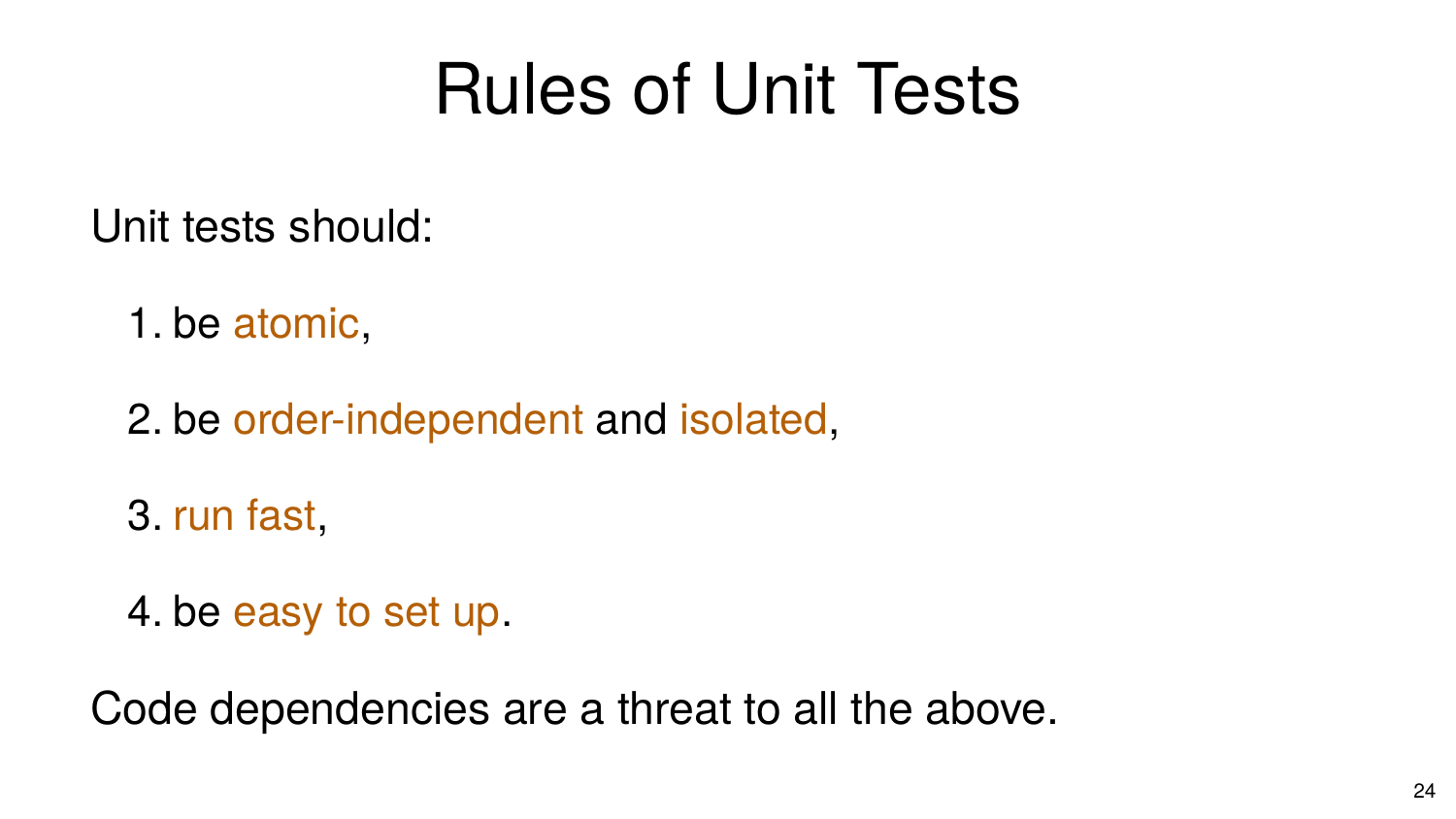

Rules of Unit Tests
Unit tests should:
be atomic,
be order-independent and isolated,
run fast,
be easy to set up.
Code dependencies are a threat to all the above.
24